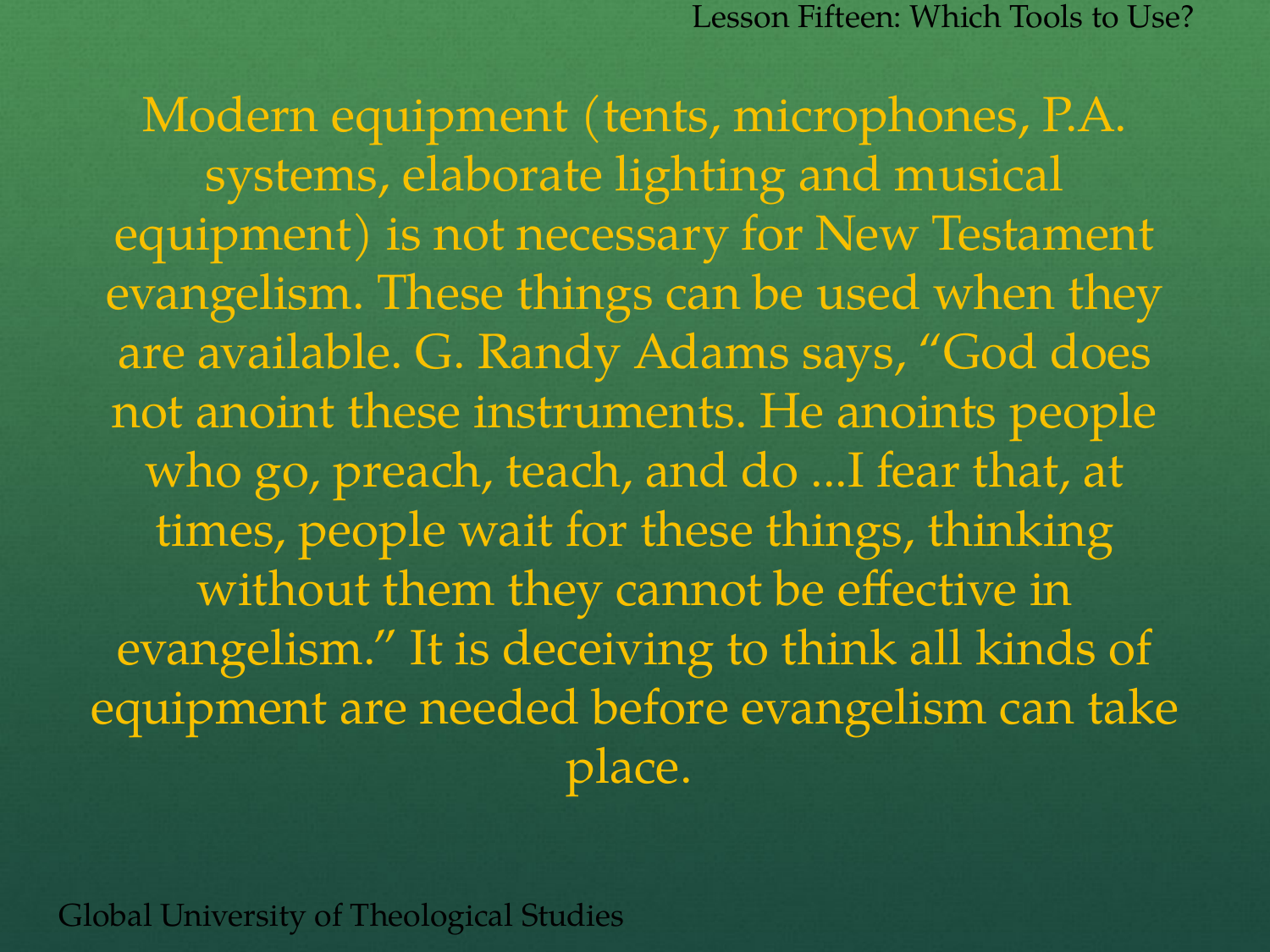

Lesson Fifteen: Which Tools to Use?

Modern equipment (tents, microphones, P.A. systems, elaborate lighting and musical equipment) is not necessary for New Testament evangelism. These things can be used when they are available. G. Randy Adams says, “God does not anoint these instruments. He anoints people who go, preach, teach, and do ...I fear that, at times, people wait for these things, thinking without them they cannot be effective in evangelism.” It is deceiving to think all kinds of equipment are needed before evangelism can take place.
Global University of Theological Studies